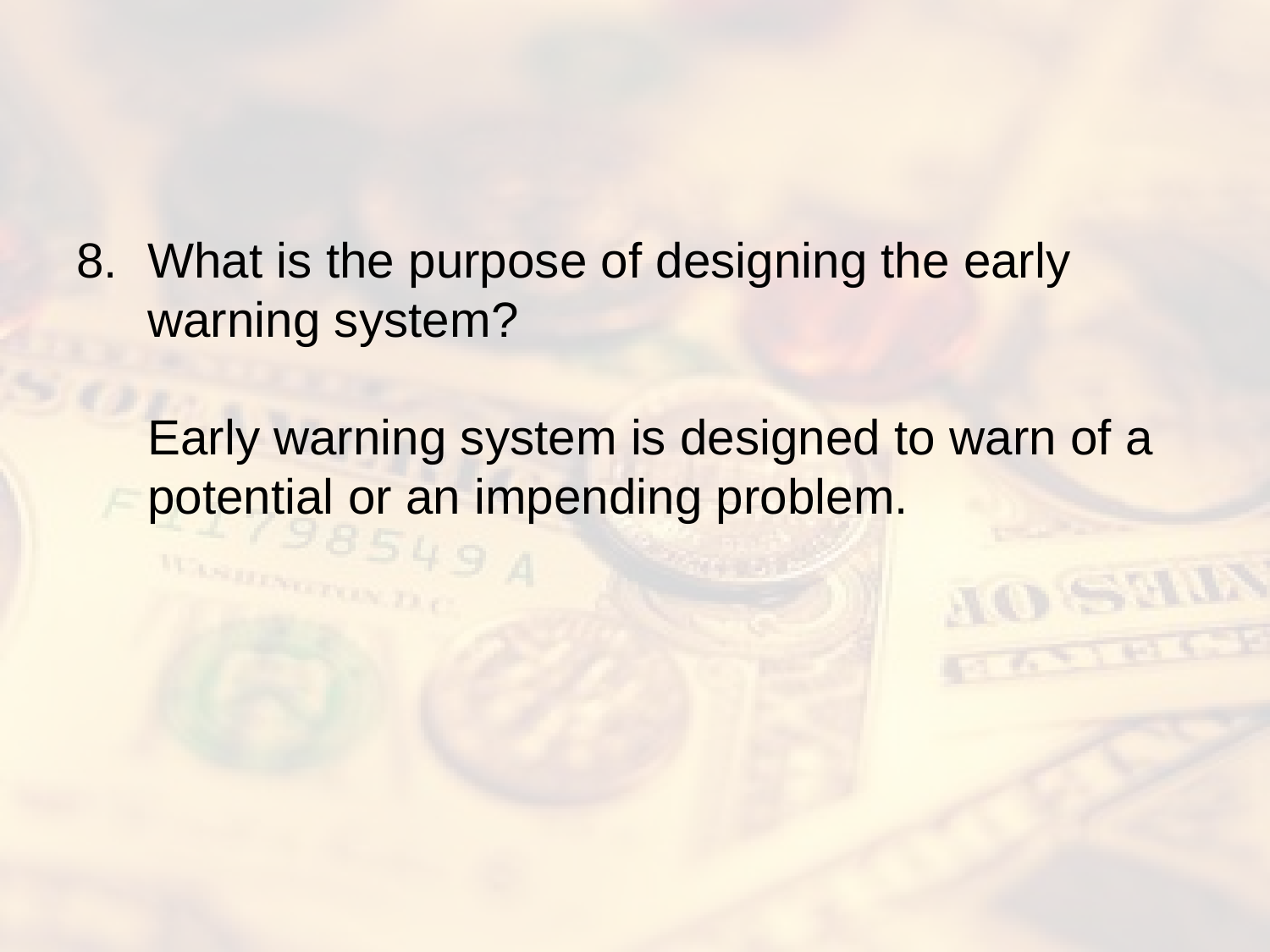

#
What is the purpose of designing the early warning system?
Early warning system is designed to warn of a potential or an impending problem.